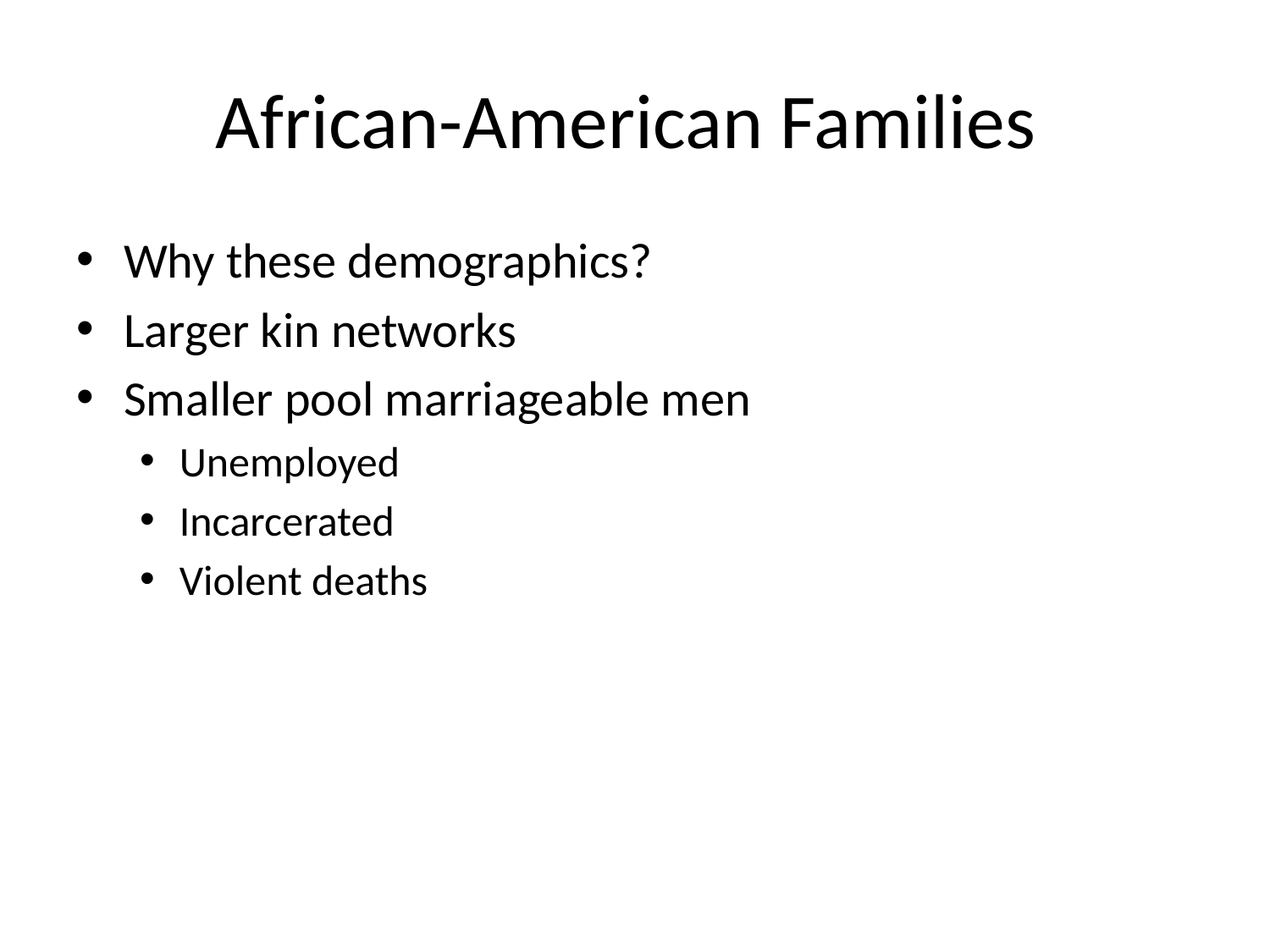

# African-American Families
Why these demographics?
Larger kin networks
Smaller pool marriageable men
Unemployed
Incarcerated
Violent deaths